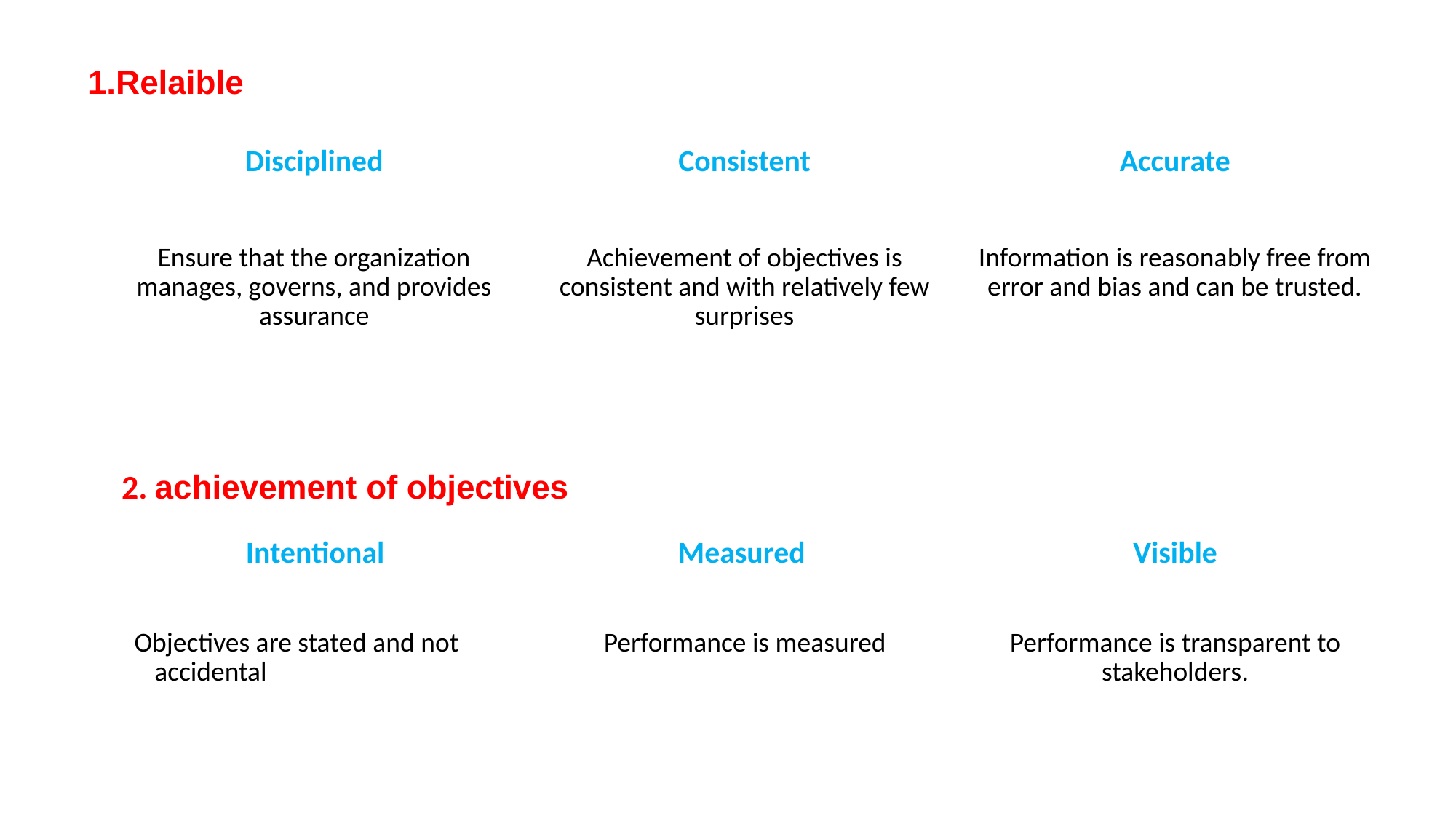

# 1.Relaible
| Disciplined | Consistent | Accurate |
| --- | --- | --- |
| Ensure that the organization manages, governs, and provides assurance | Achievement of objectives is consistent and with relatively few surprises | Information is reasonably free from error and bias and can be trusted. |

2. achievement of objectives

| Intentional | Measured | Visible |
| --- | --- | --- |
| Objectives are stated and not accidental are stated and not accidental. | Performance is measured | Performance is transparent to stakeholders. |